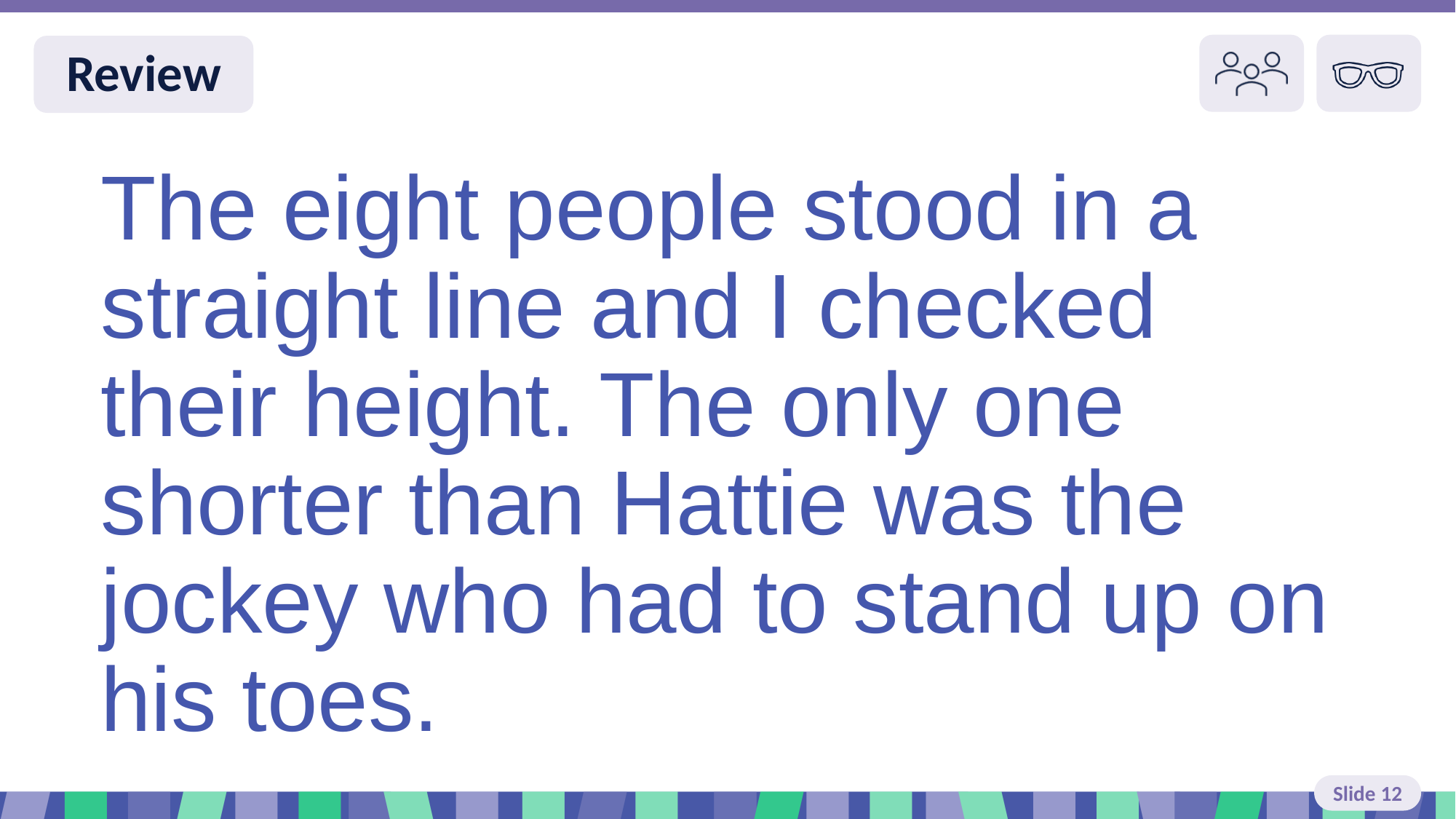

Slide 12 Review You do
The eight people stood in a straight line and I checked their height. The only one shorter than Hattie was the jockey who had to stand up on his toes.